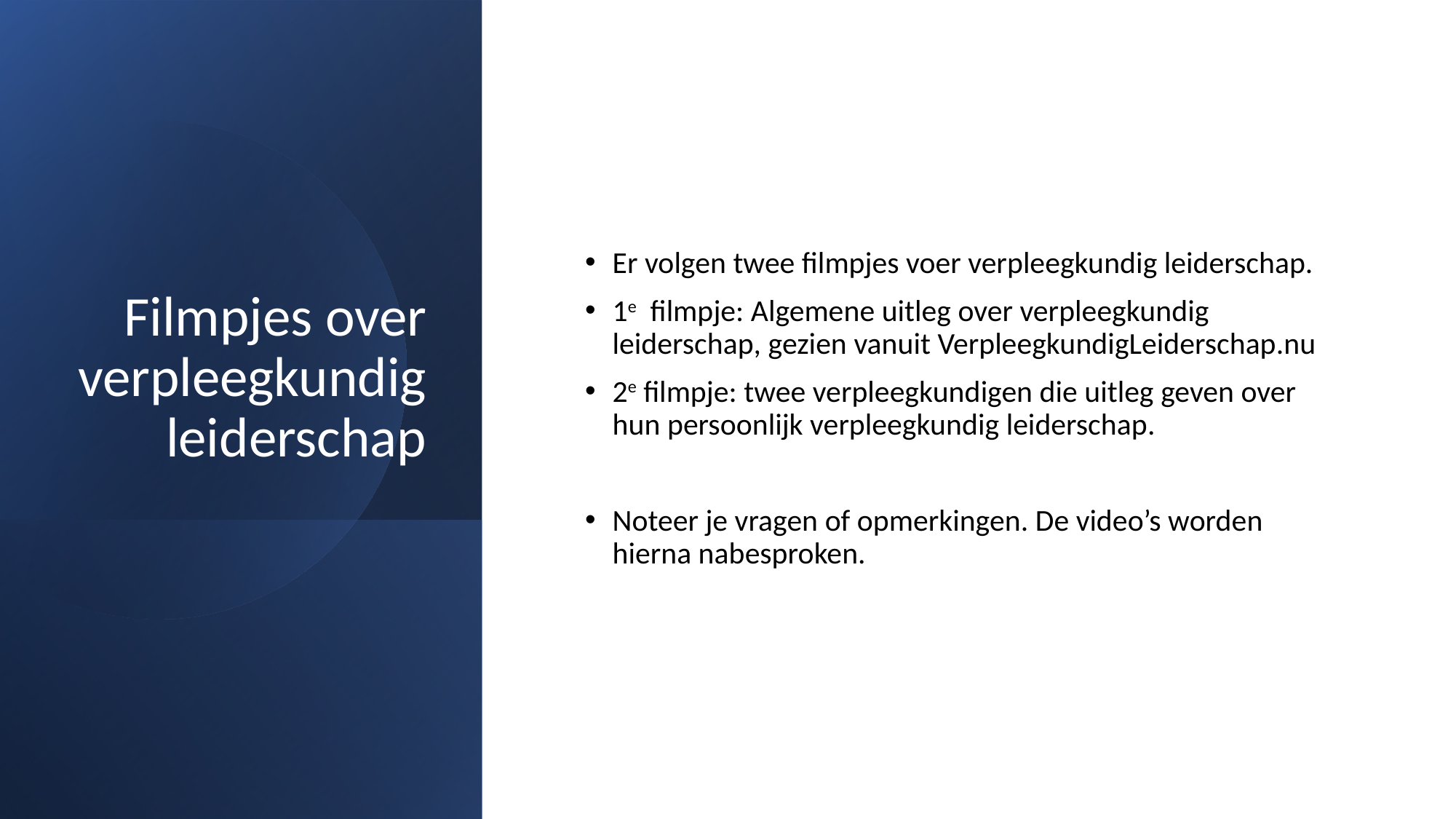

# Filmpjes over verpleegkundig leiderschap
Er volgen twee filmpjes voer verpleegkundig leiderschap.
1e  filmpje: Algemene uitleg over verpleegkundig leiderschap, gezien vanuit VerpleegkundigLeiderschap.nu
2e filmpje: twee verpleegkundigen die uitleg geven over hun persoonlijk verpleegkundig leiderschap.

Noteer je vragen of opmerkingen. De video’s worden hierna nabesproken.